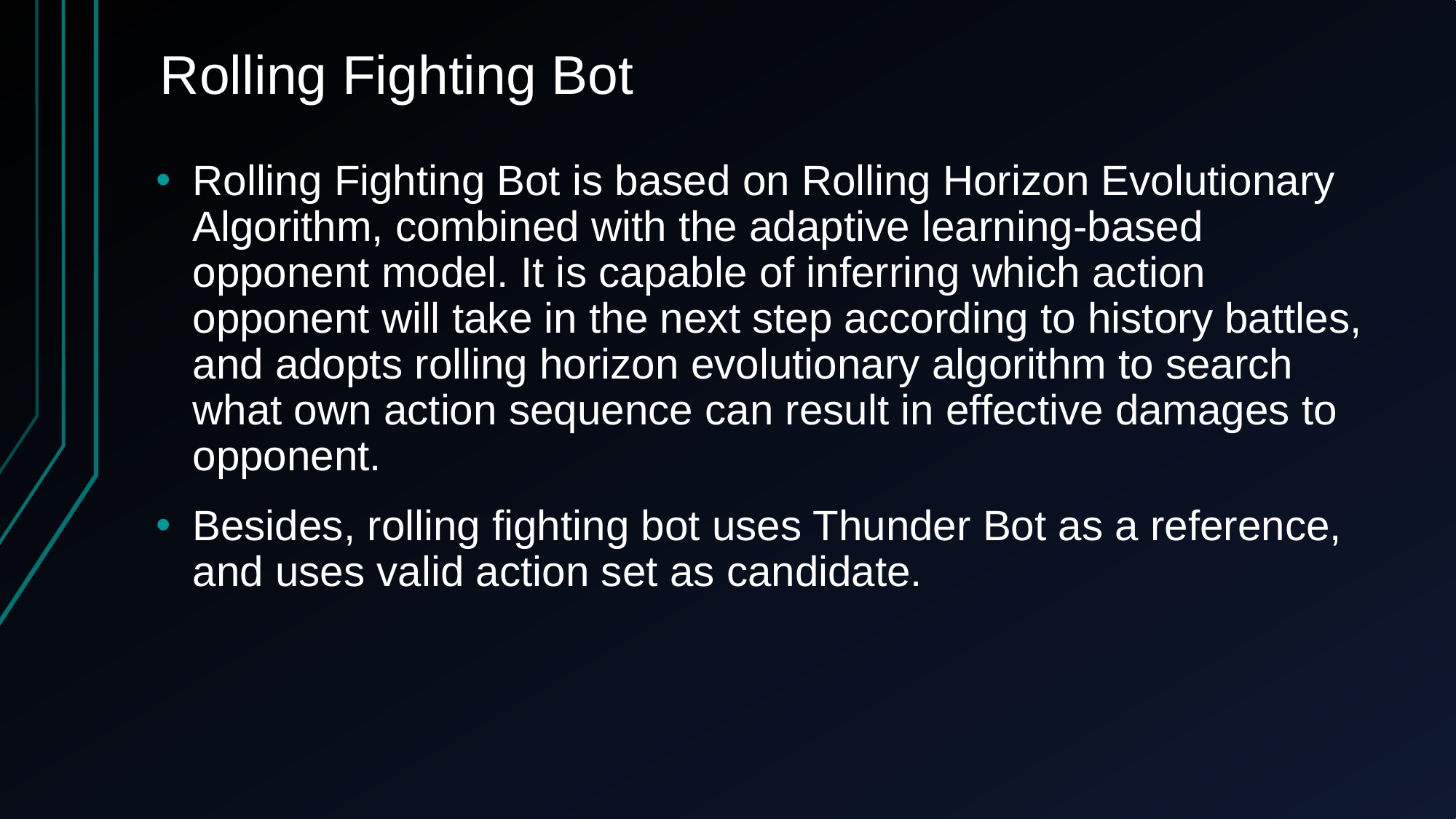

# Rolling Fighting Bot
Rolling Fighting Bot is based on Rolling Horizon Evolutionary Algorithm, combined with the adaptive learning-based opponent model. It is capable of inferring which action opponent will take in the next step according to history battles, and adopts rolling horizon evolutionary algorithm to search what own action sequence can result in effective damages to opponent.
Besides, rolling fighting bot uses Thunder Bot as a reference, and uses valid action set as candidate.